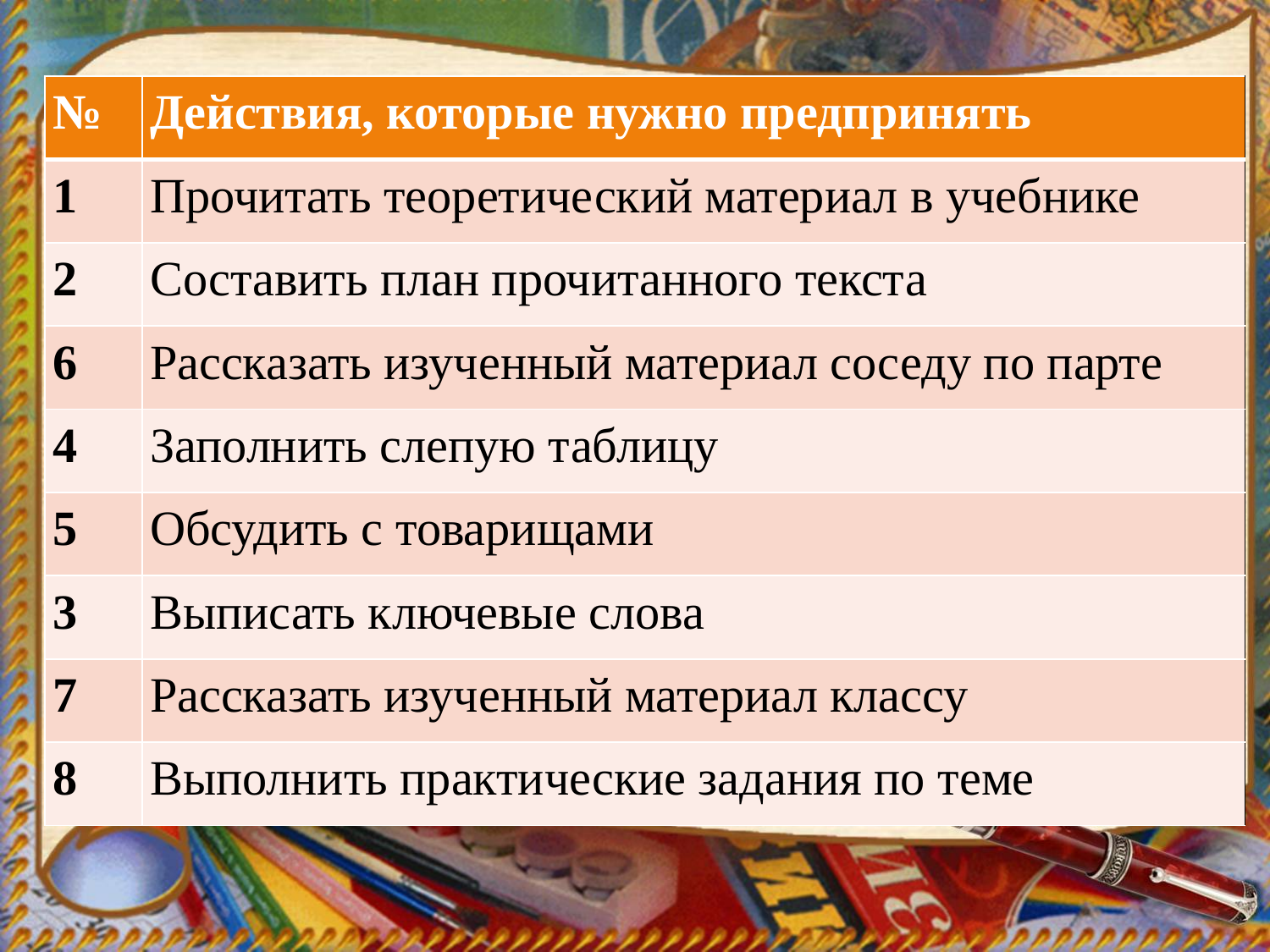

#
| № | Действия, которые нужно предпринять |
| --- | --- |
| 1 | Прочитать теоретический материал в учебнике |
| 2 | Составить план прочитанного текста |
| 6 | Рассказать изученный материал соседу по парте |
| 4 | Заполнить слепую таблицу |
| 5 | Обсудить с товарищами |
| 3 | Выписать ключевые слова |
| 7 | Рассказать изученный материал классу |
| 8 | Выполнить практические задания по теме |